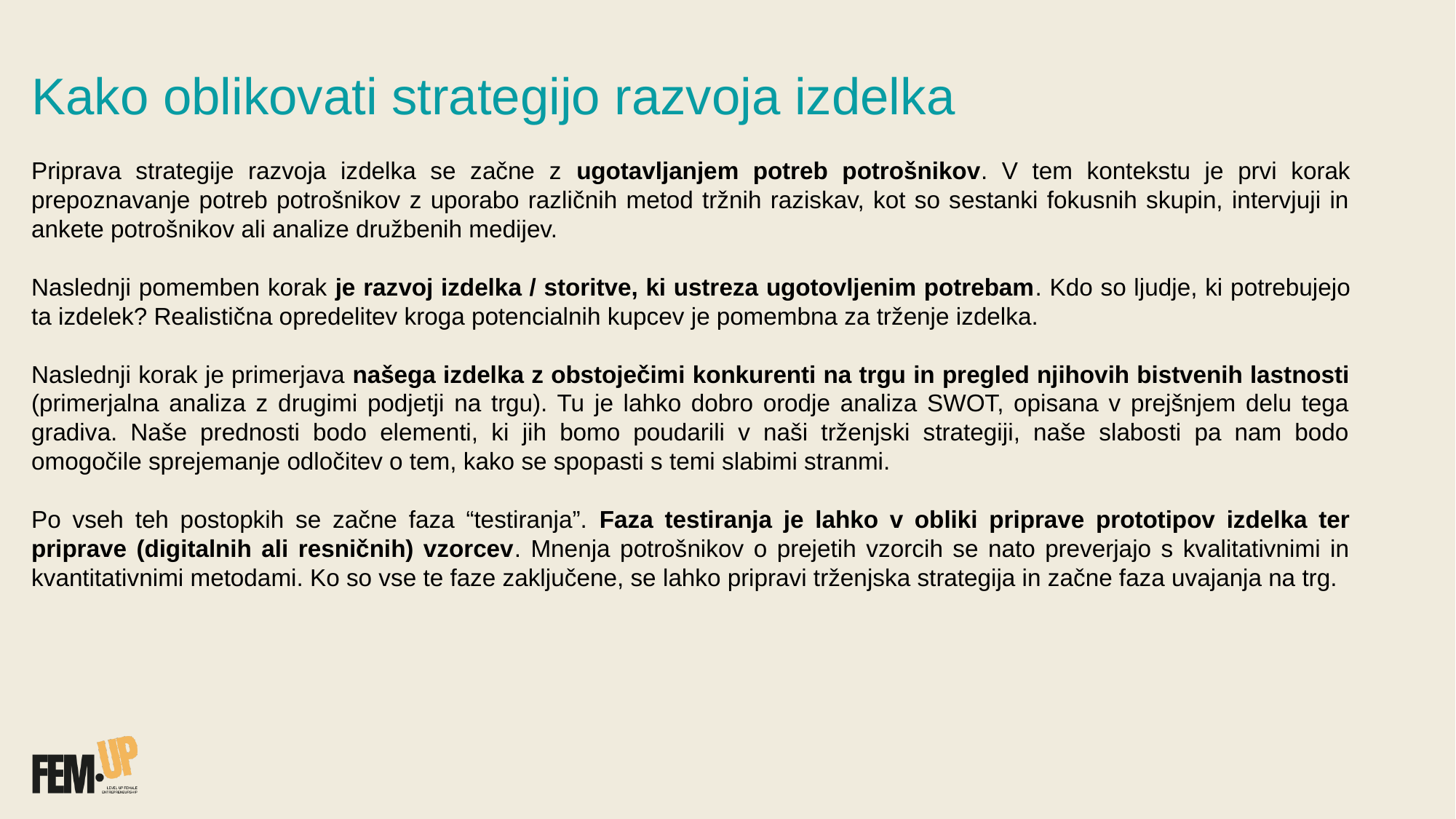

Kako oblikovati strategijo razvoja izdelka
Priprava strategije razvoja izdelka se začne z ugotavljanjem potreb potrošnikov. V tem kontekstu je prvi korak prepoznavanje potreb potrošnikov z uporabo različnih metod tržnih raziskav, kot so sestanki fokusnih skupin, intervjuji in ankete potrošnikov ali analize družbenih medijev.

Naslednji pomemben korak je razvoj izdelka / storitve, ki ustreza ugotovljenim potrebam. Kdo so ljudje, ki potrebujejo ta izdelek? Realistična opredelitev kroga potencialnih kupcev je pomembna za trženje izdelka.
​
Naslednji korak je primerjava našega izdelka z obstoječimi konkurenti na trgu in pregled njihovih bistvenih lastnosti (primerjalna analiza z drugimi podjetji na trgu). Tu je lahko dobro orodje analiza SWOT, opisana v prejšnjem delu tega gradiva. Naše prednosti bodo elementi, ki jih bomo poudarili v naši trženjski strategiji, naše slabosti pa nam bodo omogočile sprejemanje odločitev o tem, kako se spopasti s temi slabimi stranmi.

Po vseh teh postopkih se začne faza “testiranja”. Faza testiranja je lahko v obliki priprave prototipov izdelka ter priprave (digitalnih ali resničnih) vzorcev. Mnenja potrošnikov o prejetih vzorcih se nato preverjajo s kvalitativnimi in kvantitativnimi metodami. Ko so vse te faze zaključene, se lahko pripravi trženjska strategija in začne faza uvajanja na trg.​​

​